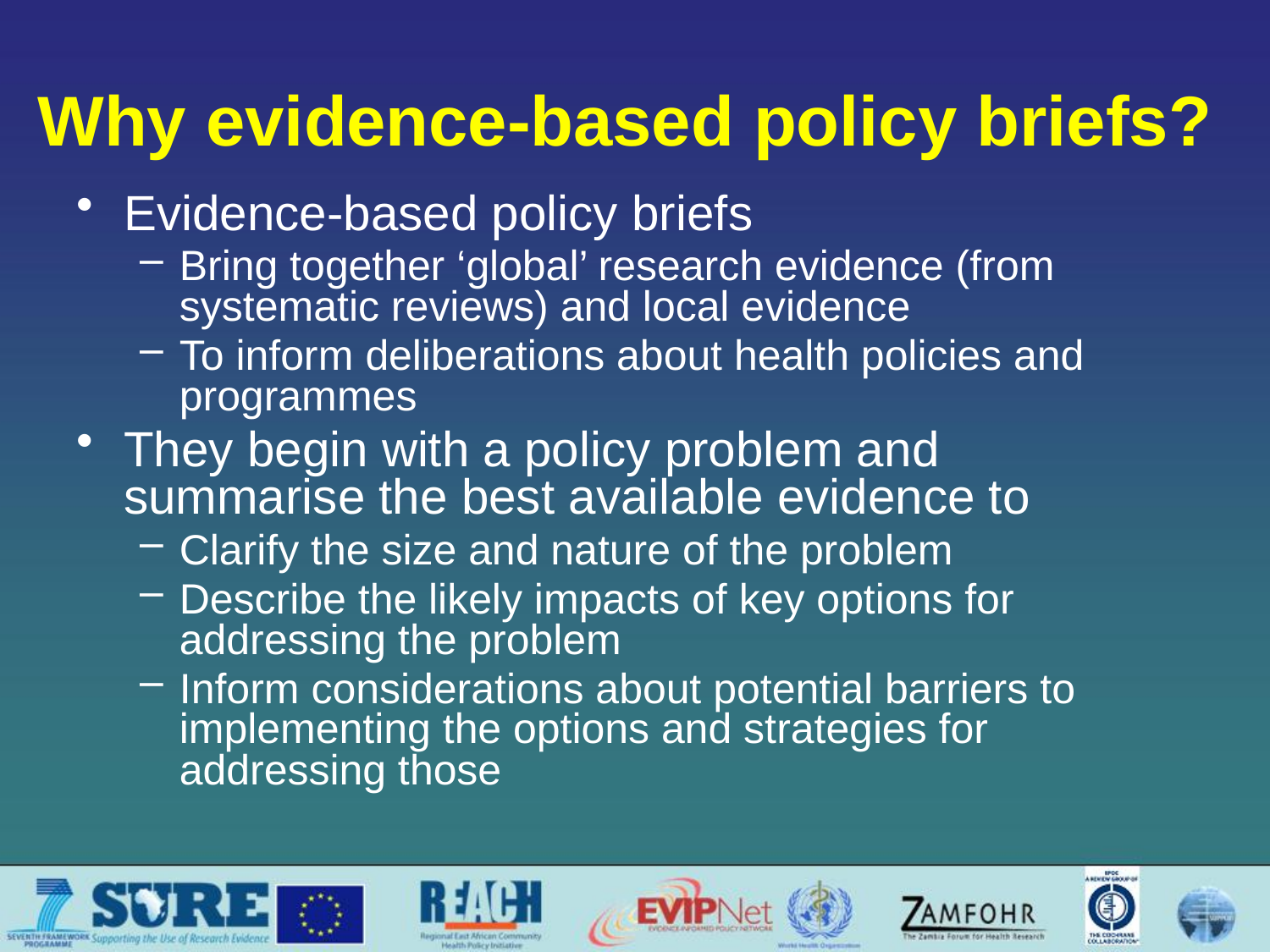

# Why evidence-based policy briefs?
Evidence-based policy briefs
Bring together ‘global’ research evidence (from systematic reviews) and local evidence
To inform deliberations about health policies and programmes
They begin with a policy problem and summarise the best available evidence to
Clarify the size and nature of the problem
Describe the likely impacts of key options for addressing the problem
Inform considerations about potential barriers to implementing the options and strategies for addressing those